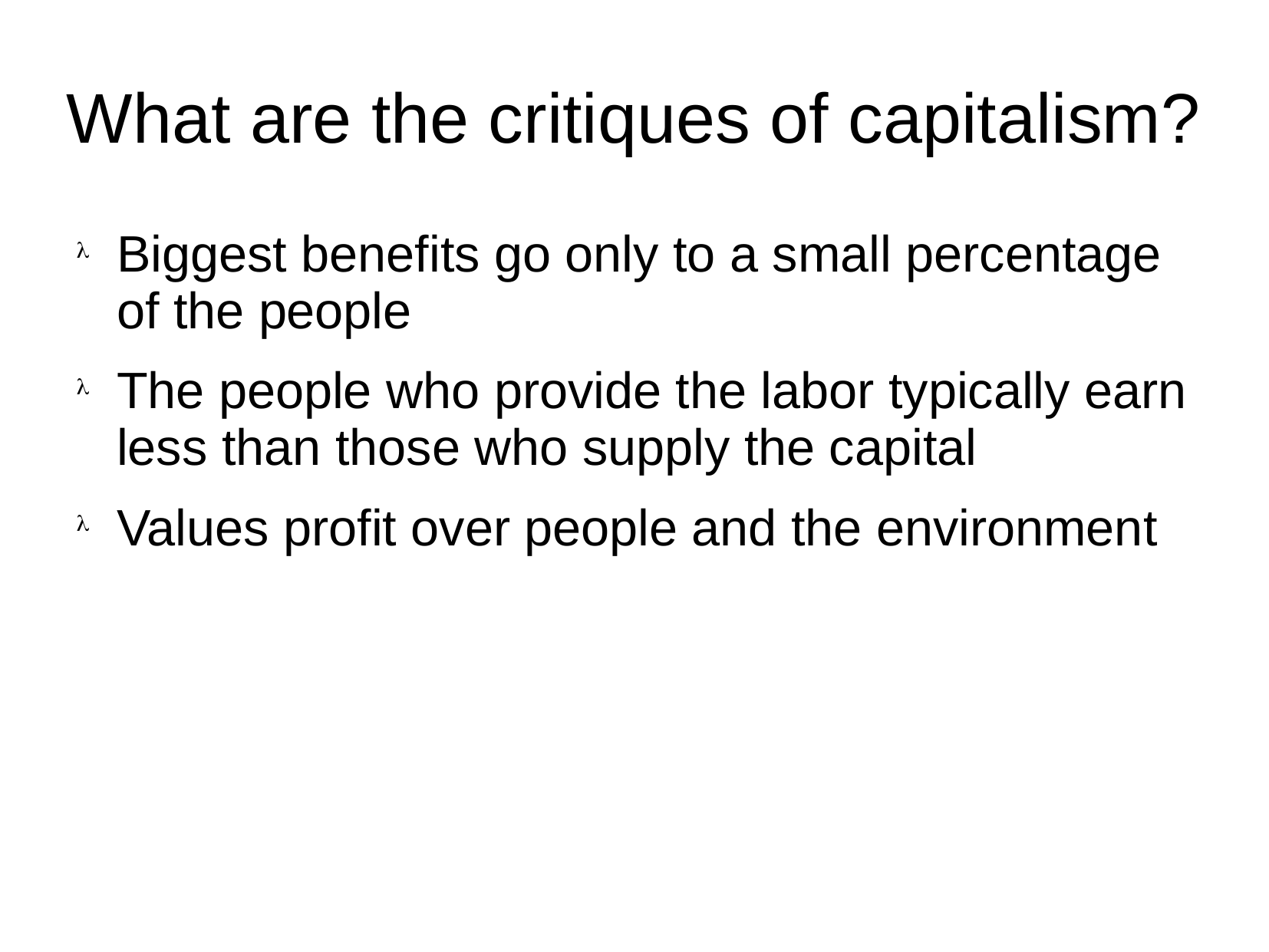

# What are the critiques of capitalism?
Biggest benefits go only to a small percentage of the people
The people who provide the labor typically earn less than those who supply the capital
Values profit over people and the environment